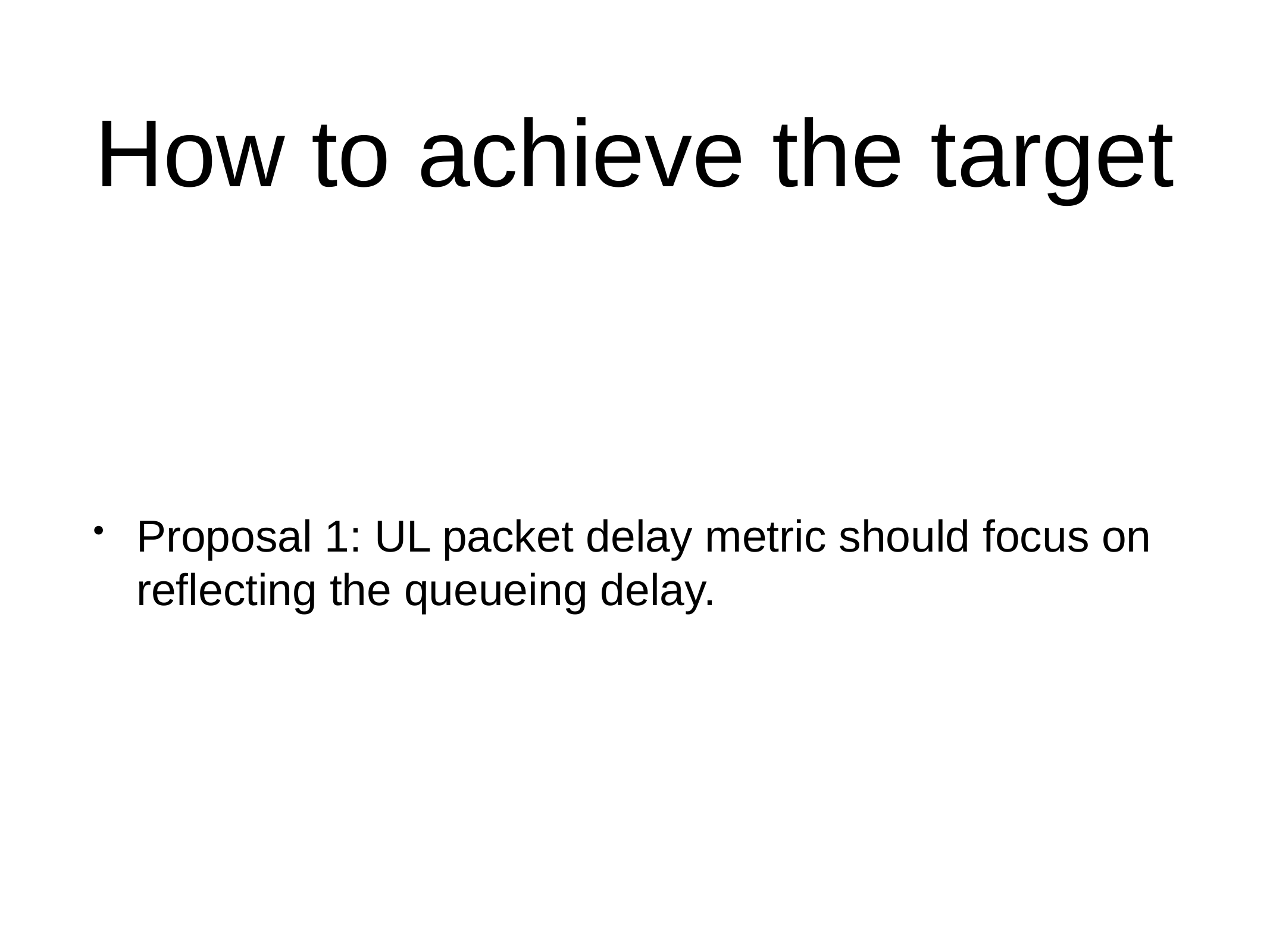

# How to achieve the target
Proposal 1: UL packet delay metric should focus on reflecting the queueing delay.